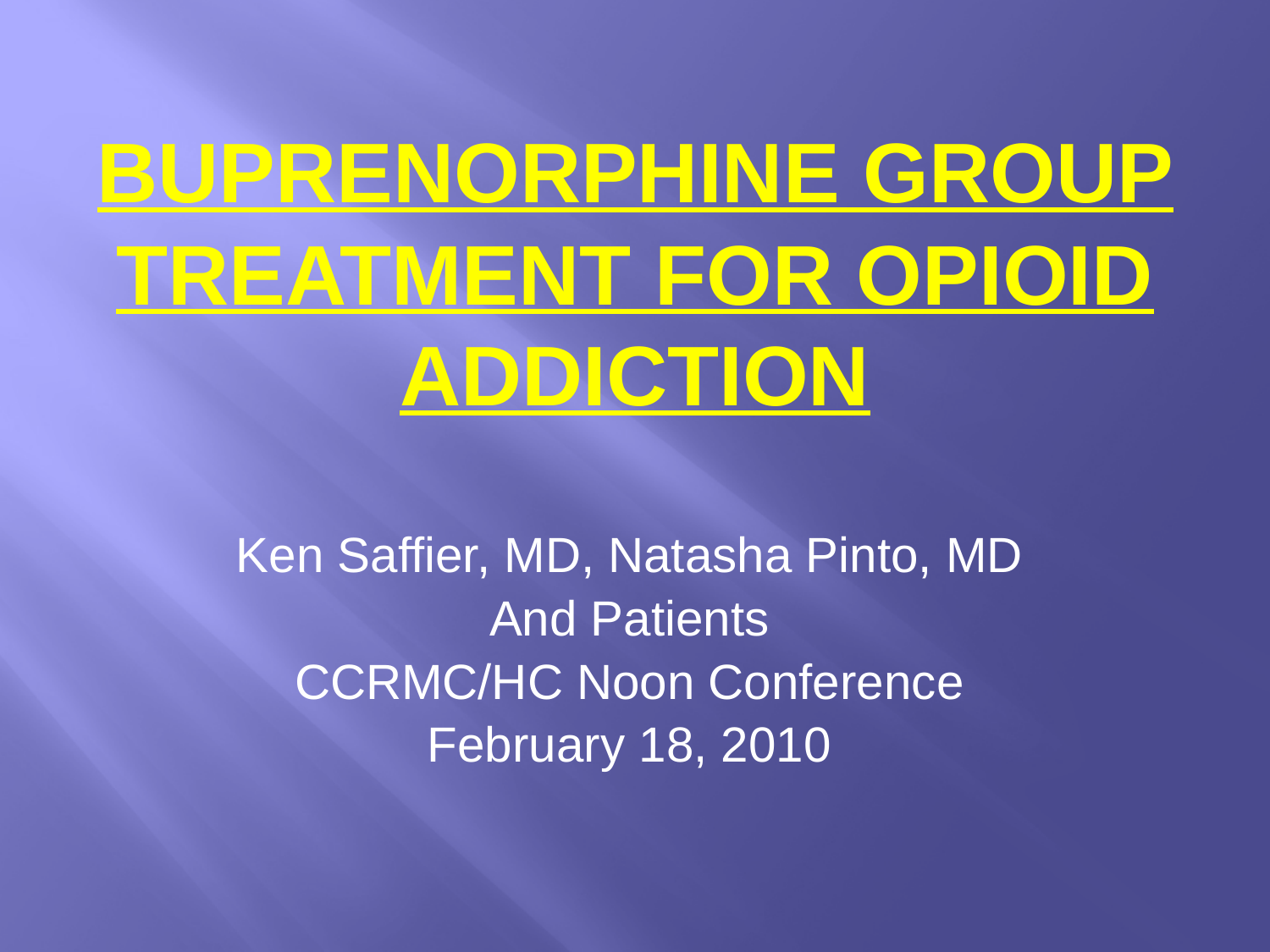

# Buprenorphine Group Treatment For Opioid Addiction

Ken Saffier, MD, Natasha Pinto, MD
And Patients
CCRMC/HC Noon Conference
February 18, 2010